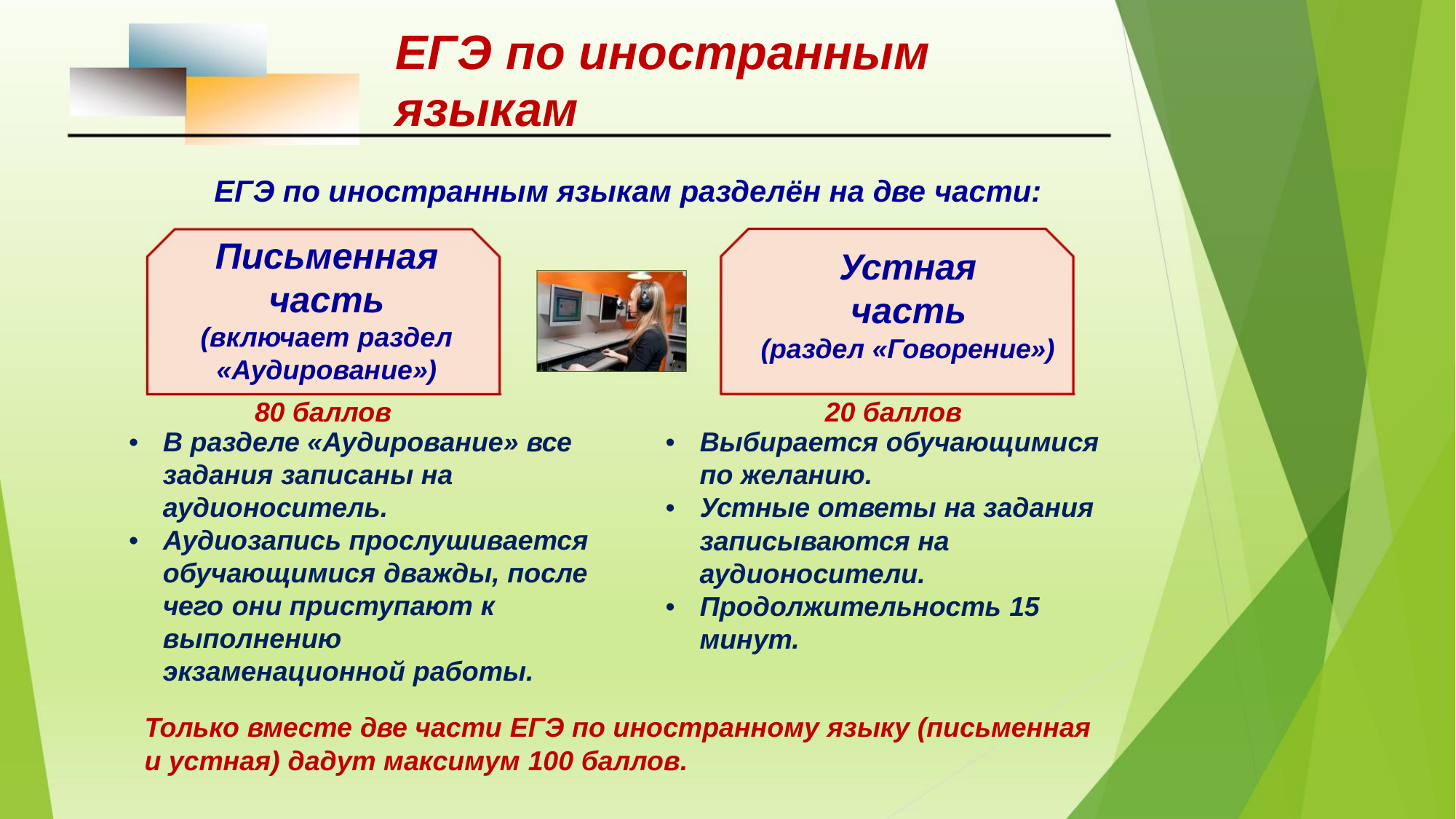

ЕГЭ по иностранным языкам
ЕГЭ по иностранным языкам разделён на две части:
Письменная
Устная
часть
часть
(включает раздел
«Аудирование»)
(раздел «Говорение»)
80 баллов
• В разделе «Аудирование» все
задания записаны на
20 баллов
• Выбирается обучающимися
по желанию.
аудионоситель.
• Устные ответы на задания
записываются на
аудионосители.
• Продолжительность 15
минут.
• Аудиозапись прослушивается
обучающимися дважды, после
чего они приступают к
выполнению
экзаменационной работы.
Только вместе две части ЕГЭ по иностранному языку (письменная
и устная) дадут максимум 100 баллов.